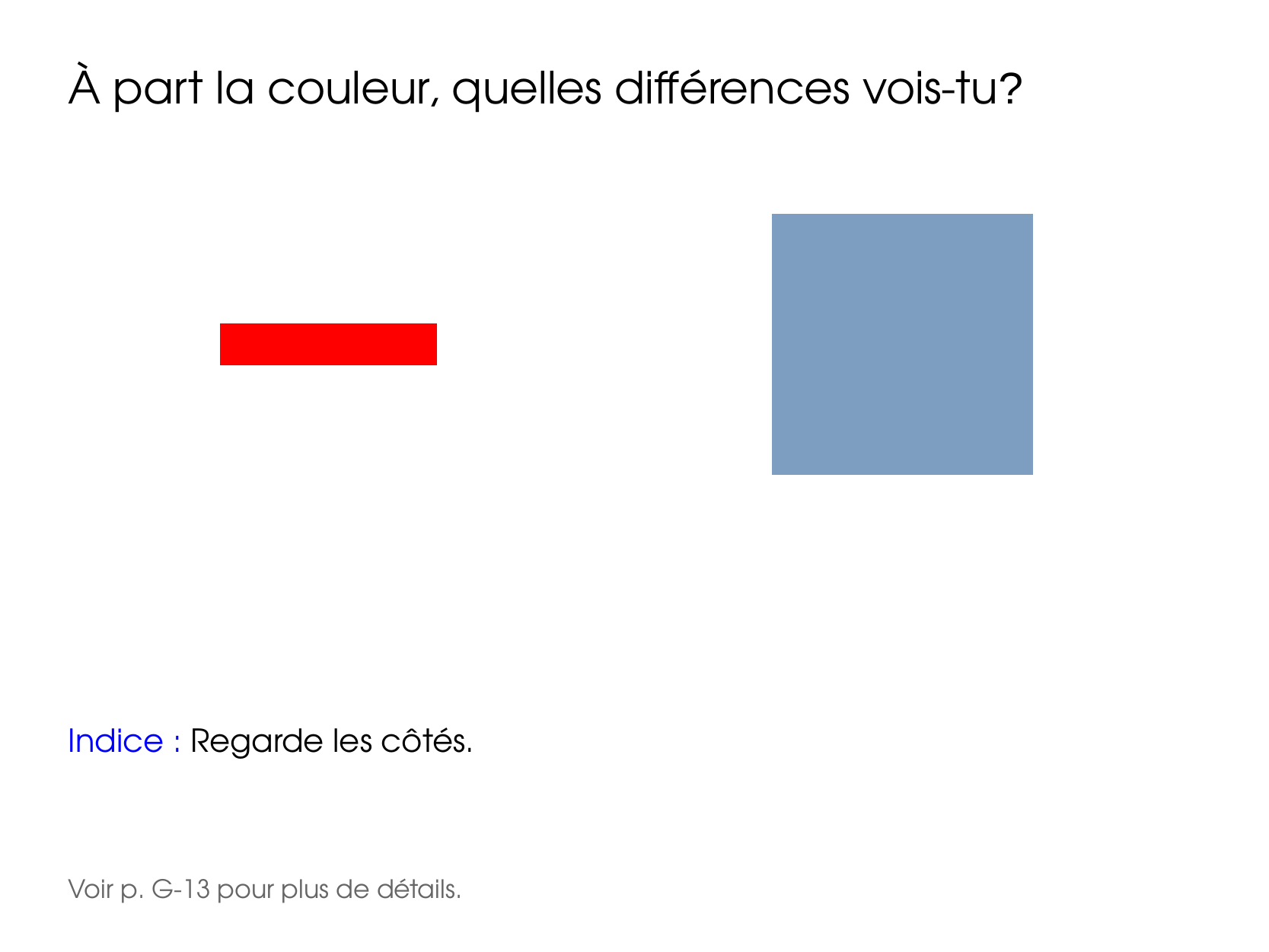

À part la couleur, quelles différences vois-tu?

Indice : Regarde les côtés.
Voir p. G-13 pour plus de détails.